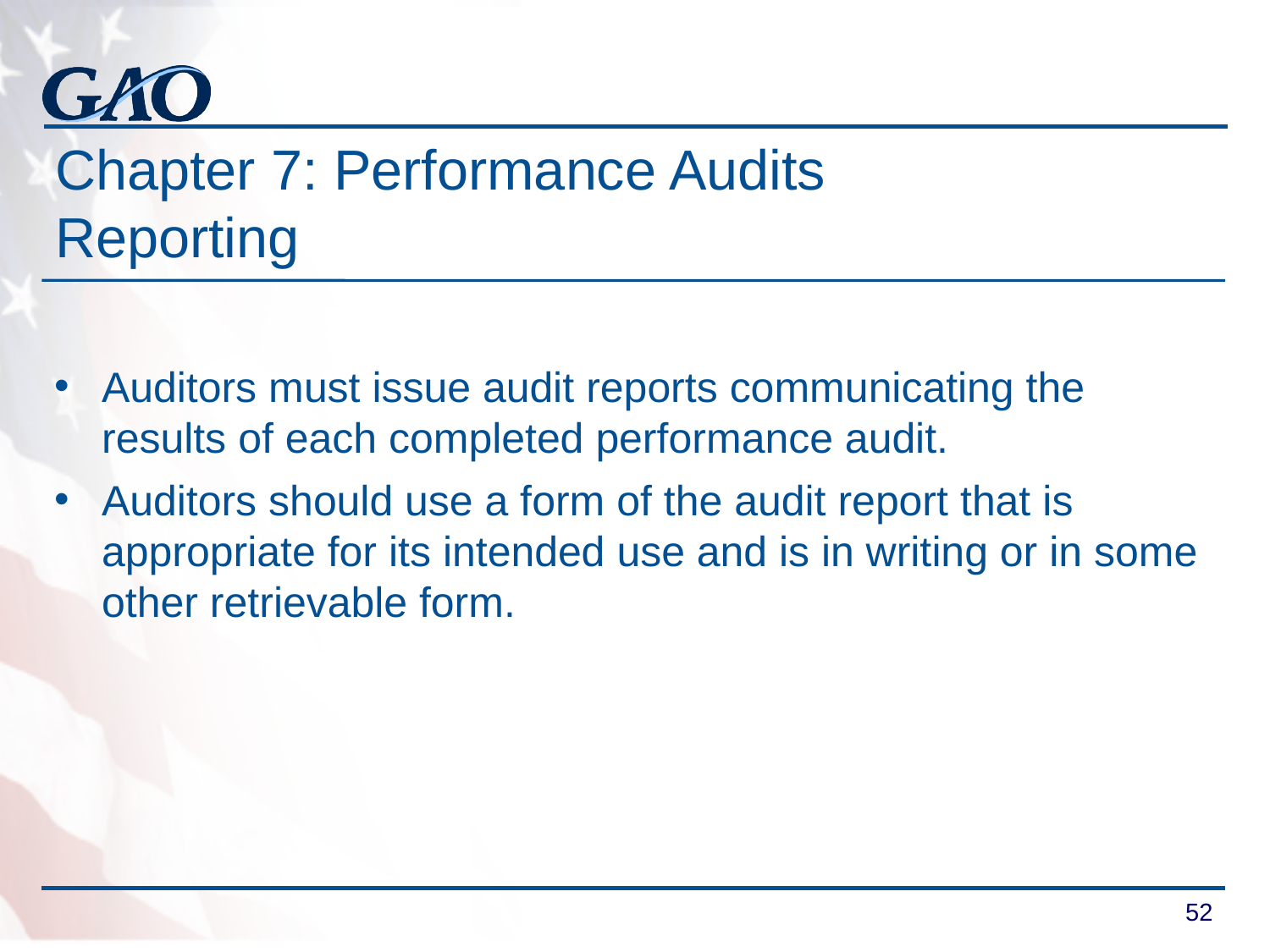

# Chapter 7: Performance Audits Reporting

Auditors must issue audit reports communicating the results of each completed performance audit.
Auditors should use a form of the audit report that is appropriate for its intended use and is in writing or in some other retrievable form.

52